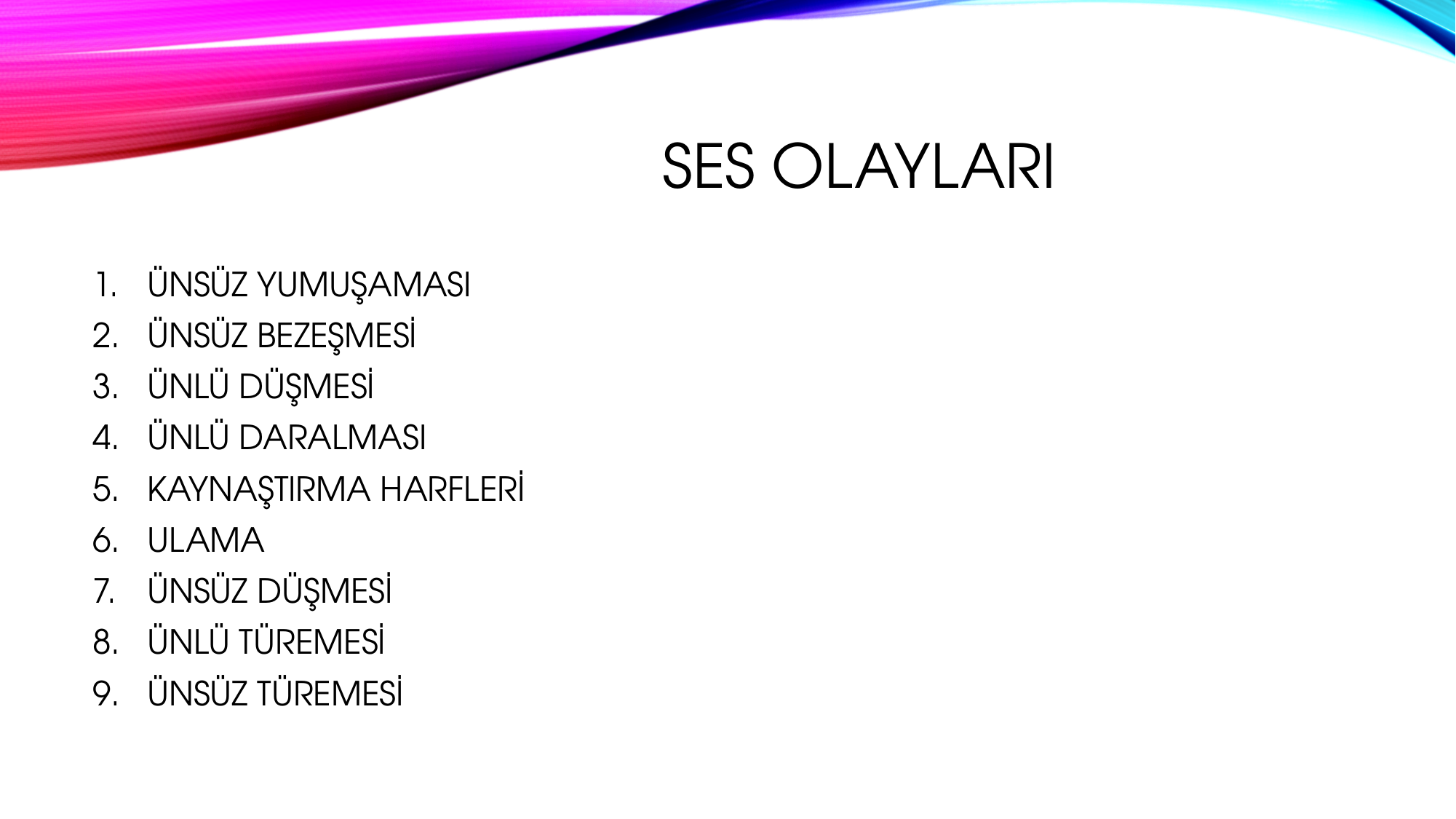

# SES OLAYLARI
ÜNSÜZ YUMUŞAMASI
ÜNSÜZ BEZEŞMESİ
ÜNLÜ DÜŞMESİ
ÜNLÜ DARALMASI
KAYNAŞTIRMA HARFLERİ
ULAMA
ÜNSÜZ DÜŞMESİ
ÜNLÜ TÜREMESİ
ÜNSÜZ TÜREMESİ